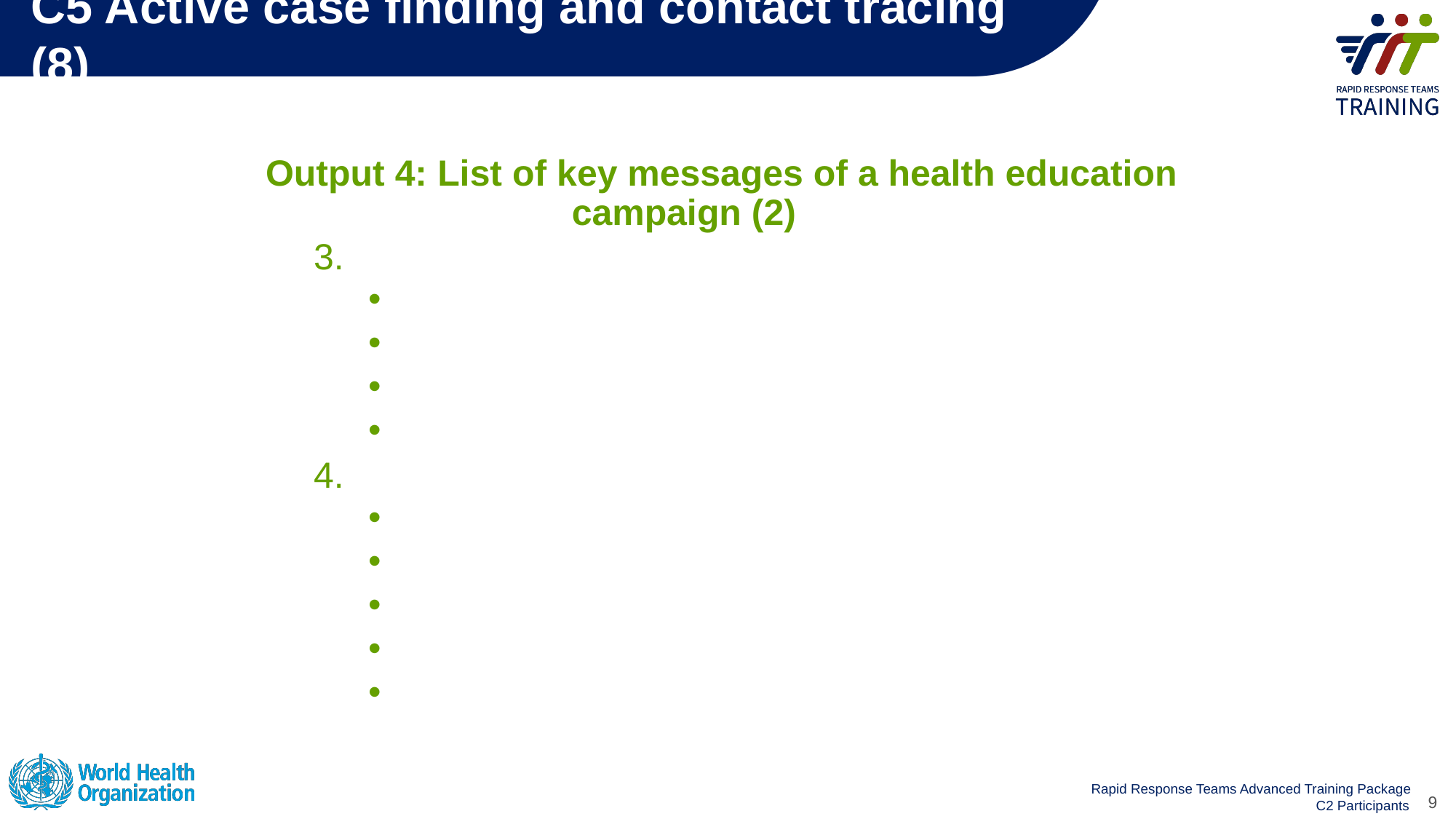

# C5 Active case finding and contact tracing (8)
Output 4: List of key messages of a health education campaign (2)